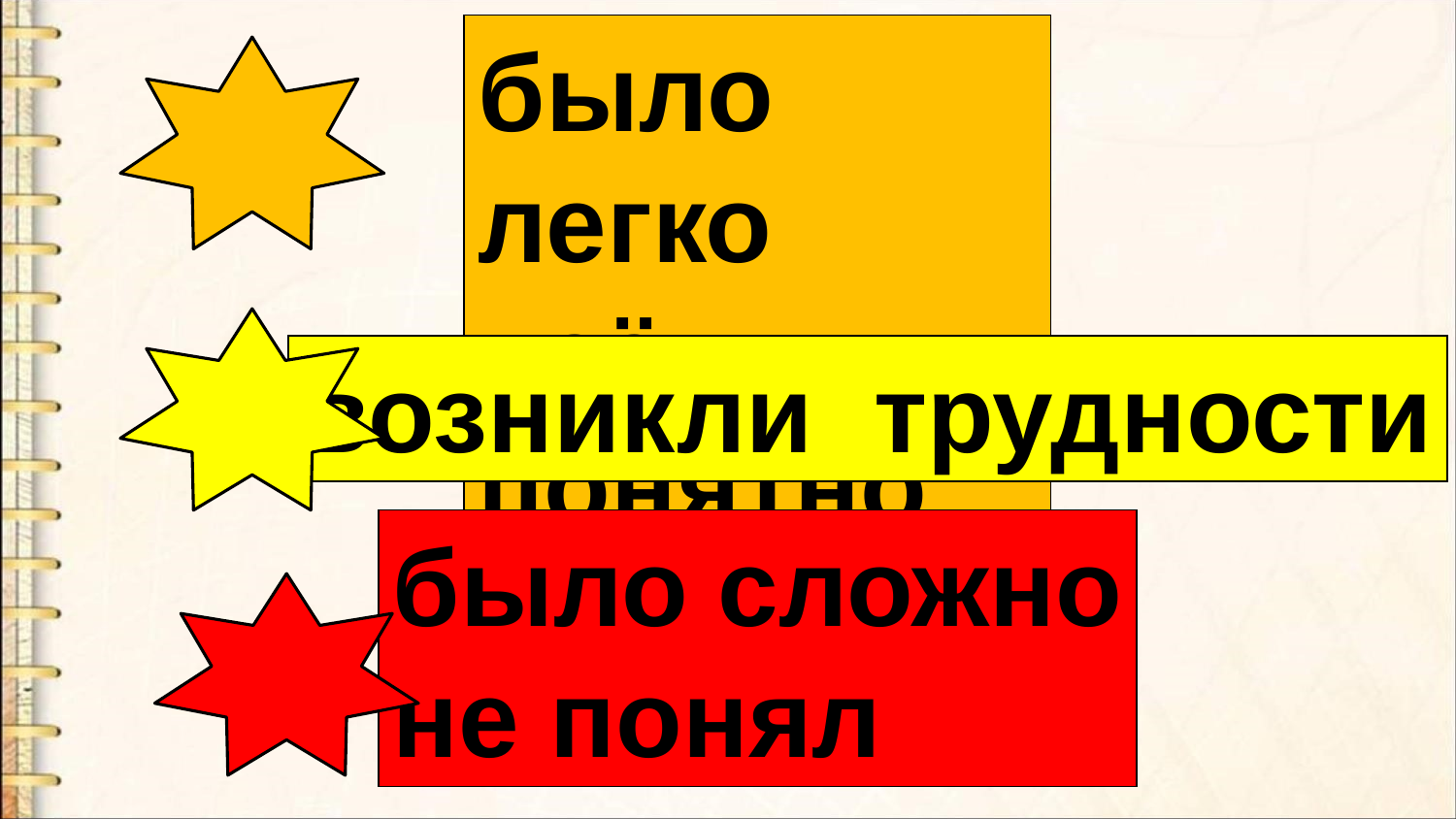

было легко
всё понятно

возникли  трудности
было сложно
не понял